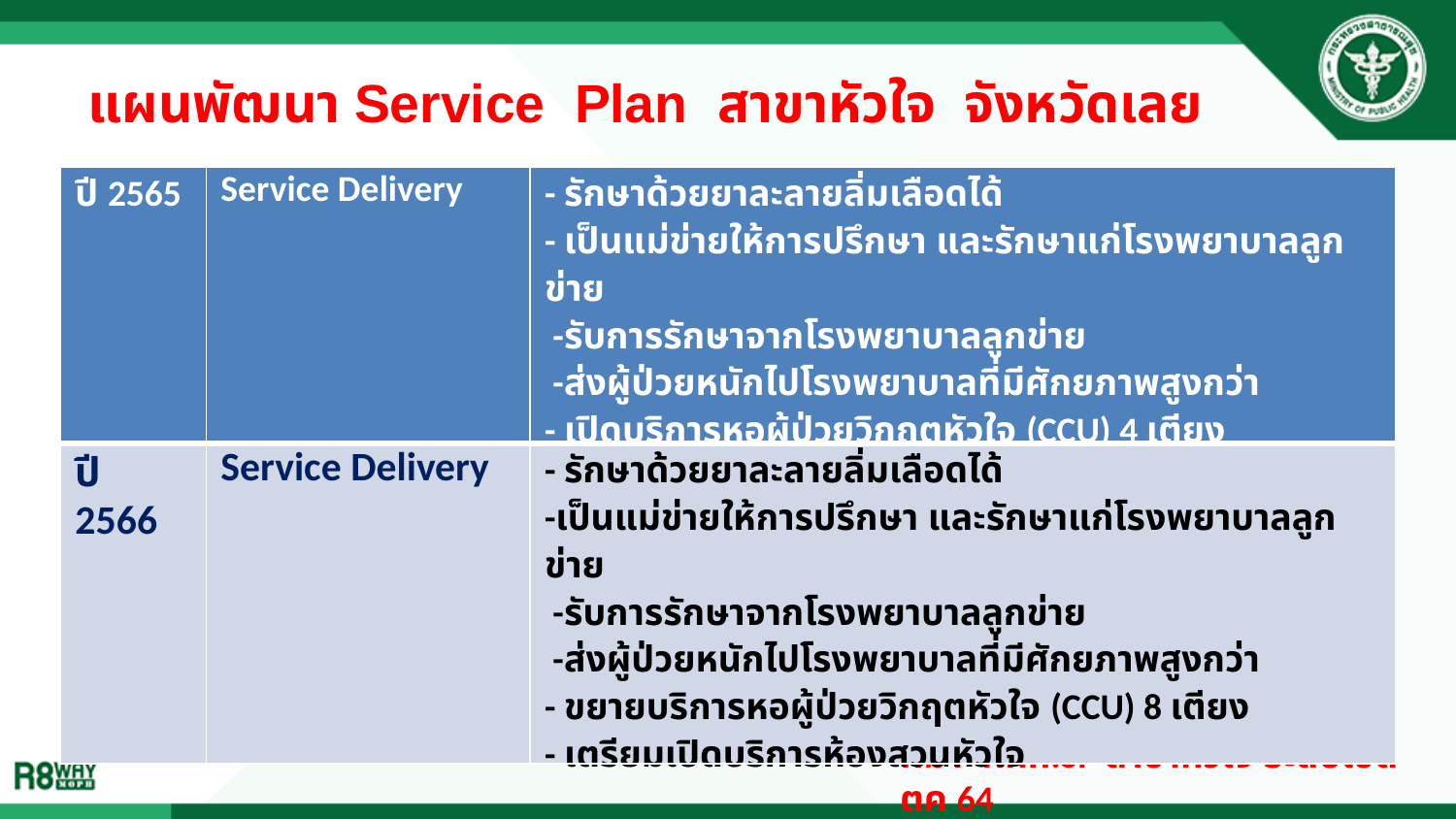

# แผนพัฒนา Service  Plan  สาขาหัวใจ  จังหวัดเลย

| ปี 2565 | Service Delivery | - รักษาด้วยยาละลายลิ่มเลือดได้ - เป็นแม่ข่ายให้การปรึกษา และรักษาแก่โรงพยาบาลลูก ข่าย -รับการรักษาจากโรงพยาบาลลูกข่าย -ส่งผู้ป่วยหนักไปโรงพยาบาลที่มีศักยภาพสูงกว่า - เปิดบริการหอผู้ป่วยวิกฤตหัวใจ (CCU) 4 เตียง |
| --- | --- | --- |
| ปี 2566 | Service Delivery | - รักษาด้วยยาละลายลิ่มเลือดได้ -เป็นแม่ข่ายให้การปรึกษา และรักษาแก่โรงพยาบาลลูก ข่าย -รับการรักษาจากโรงพยาบาลลูกข่าย -ส่งผู้ป่วยหนักไปโรงพยาบาลที่มีศักยภาพสูงกว่า - ขยายบริการหอผู้ป่วยวิกฤตหัวใจ (CCU) 8 เตียง - เตรียมเปิดบริการห้องสวนหัวใจ |
ที่มา  คกก.SP สาขาหัวใจ ระดับเขต  ตค 64